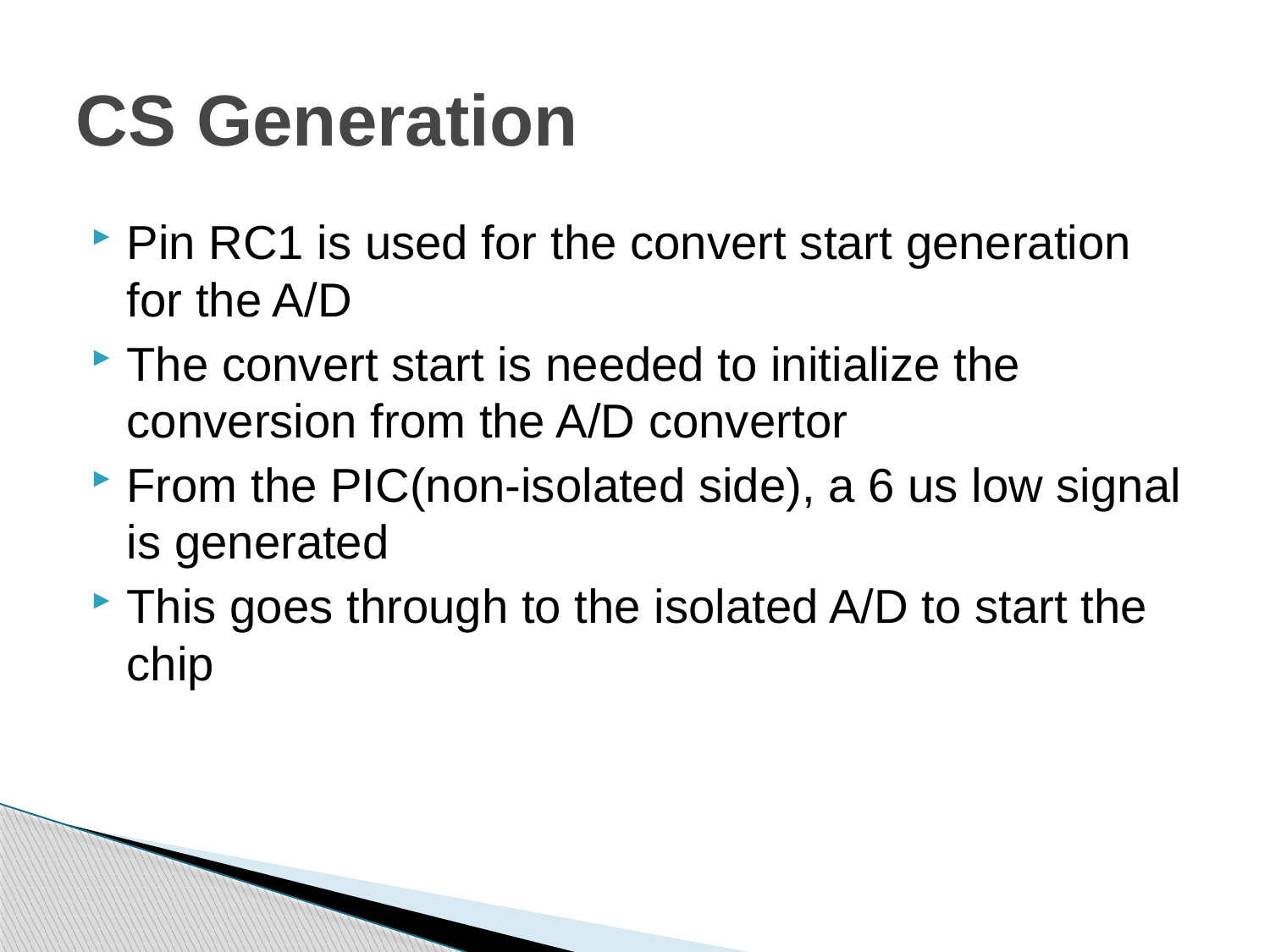

# CS Generation
Pin RC1 is used for the convert start generation for the A/D
The convert start is needed to initialize the conversion from the A/D convertor
From the PIC(non-isolated side), a 6 us low signal is generated
This goes through to the isolated A/D to start the chip